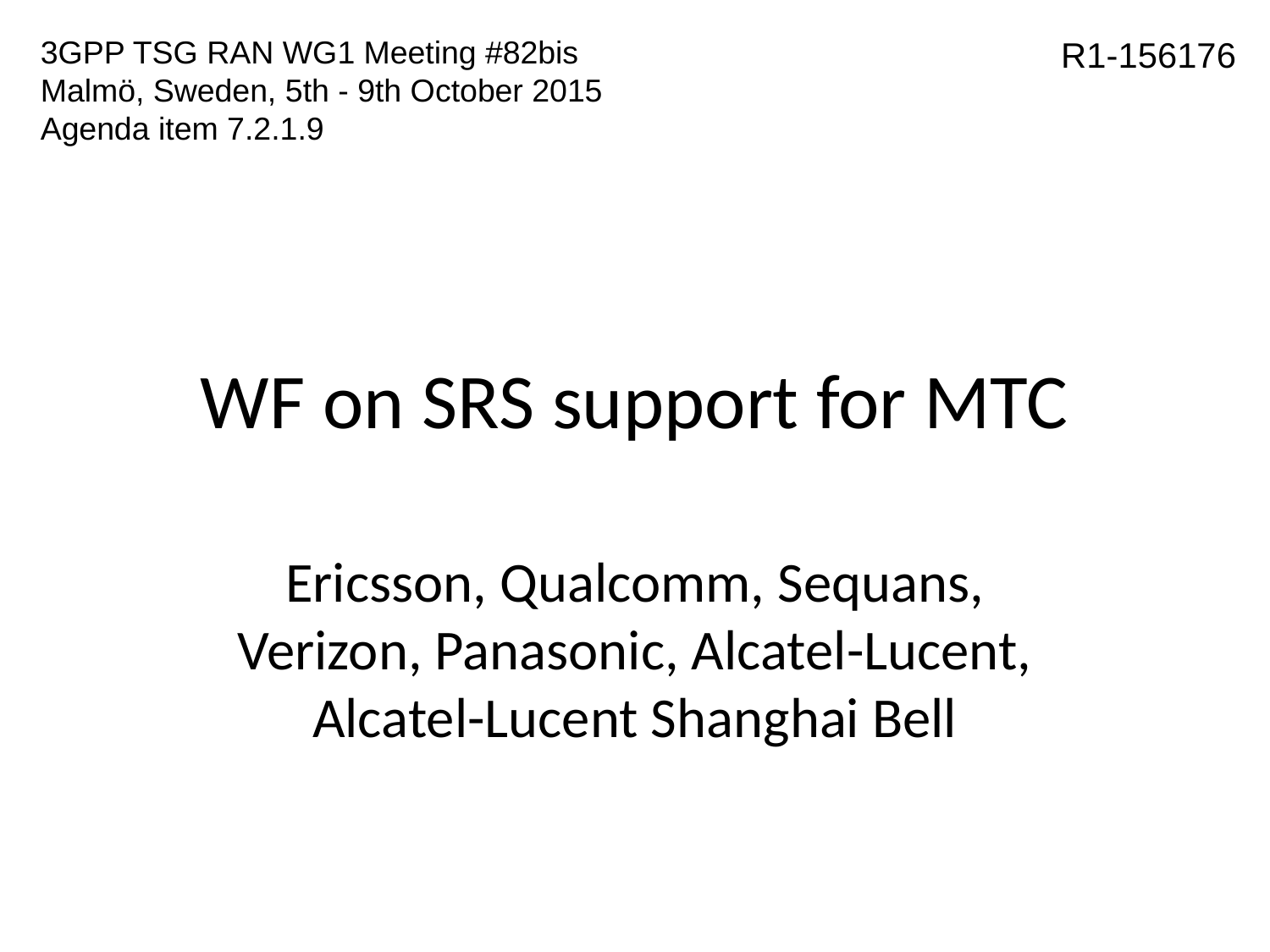

3GPP TSG RAN WG1 Meeting #82bis
Malmö, Sweden, 5th - 9th October 2015
Agenda item 7.2.1.9
R1-156176
# WF on SRS support for MTC
Ericsson, Qualcomm, Sequans, Verizon, Panasonic, Alcatel-Lucent, Alcatel-Lucent Shanghai Bell